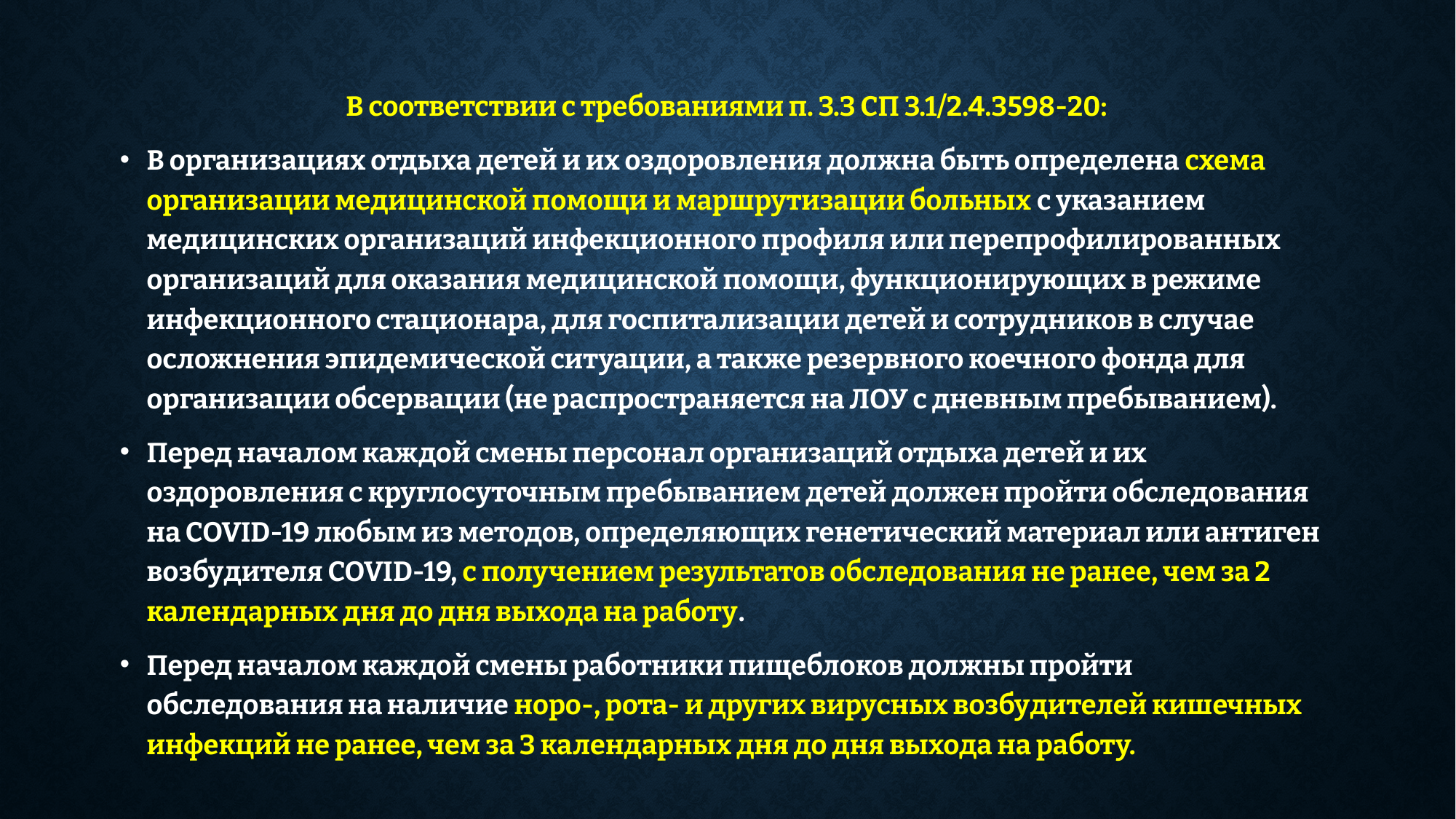

В соответствии с требованиями п. 3.3 СП 3.1/2.4.3598-20:
В организациях отдыха детей и их оздоровления должна быть определена схема организации медицинской помощи и маршрутизации больных с указанием медицинских организаций инфекционного профиля или перепрофилированных организаций для оказания медицинской помощи, функционирующих в режиме инфекционного стационара, для госпитализации детей и сотрудников в случае осложнения эпидемической ситуации, а также резервного коечного фонда для организации обсервации (не распространяется на ЛОУ с дневным пребыванием).
Перед началом каждой смены персонал организаций отдыха детей и их оздоровления с круглосуточным пребыванием детей должен пройти обследования на COVID-19 любым из методов, определяющих генетический материал или антиген возбудителя COVID-19, с получением результатов обследования не ранее, чем за 2 календарных дня до дня выхода на работу.
Перед началом каждой смены работники пищеблоков должны пройти обследования на наличие норо-, рота- и других вирусных возбудителей кишечных инфекций не ранее, чем за 3 календарных дня до дня выхода на работу.